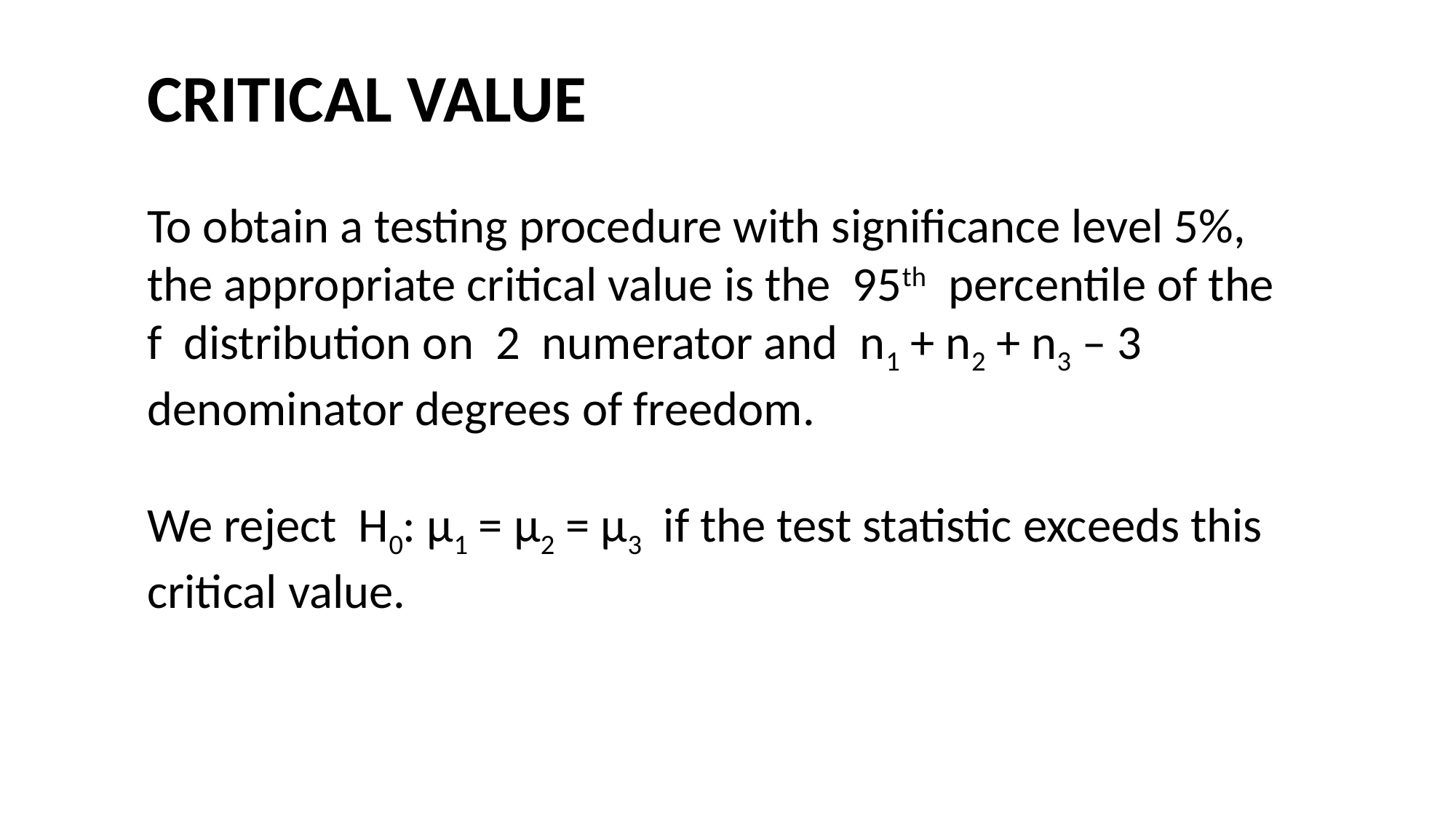

#
CRITICAL VALUE

To obtain a testing procedure with significance level 5%, the appropriate critical value is the  95th  percentile of the  f  distribution on  2  numerator and  n1 + n2 + n3 – 3  denominator degrees of freedom.

We reject  H0: μ1 = μ2 = μ3  if the test statistic exceeds this critical value.